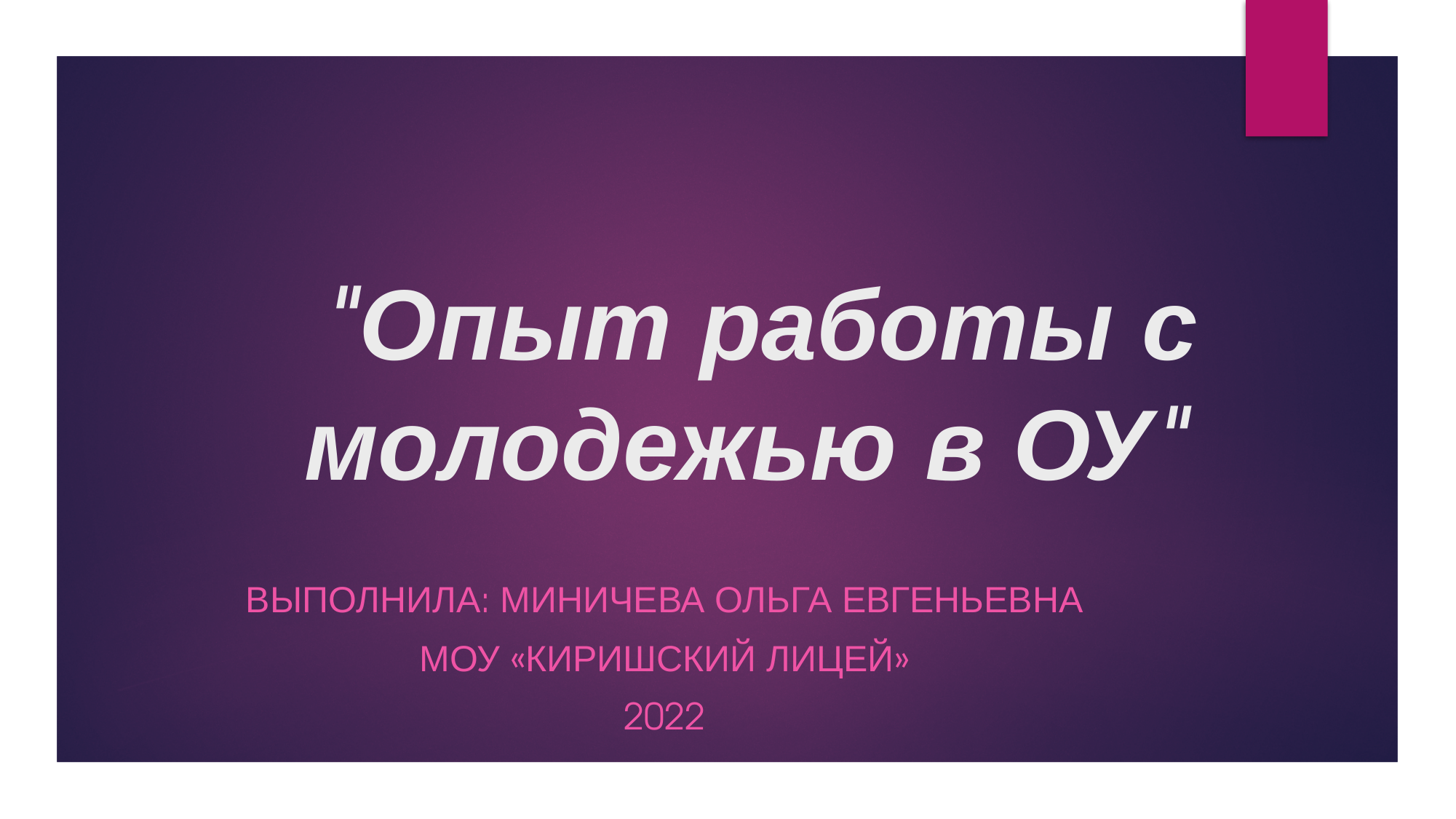

# "Опыт работы с молодежью в ОУ"
Выполнила: Миничева Ольга Евгеньевна
МОУ «Киришский лицей»
2022